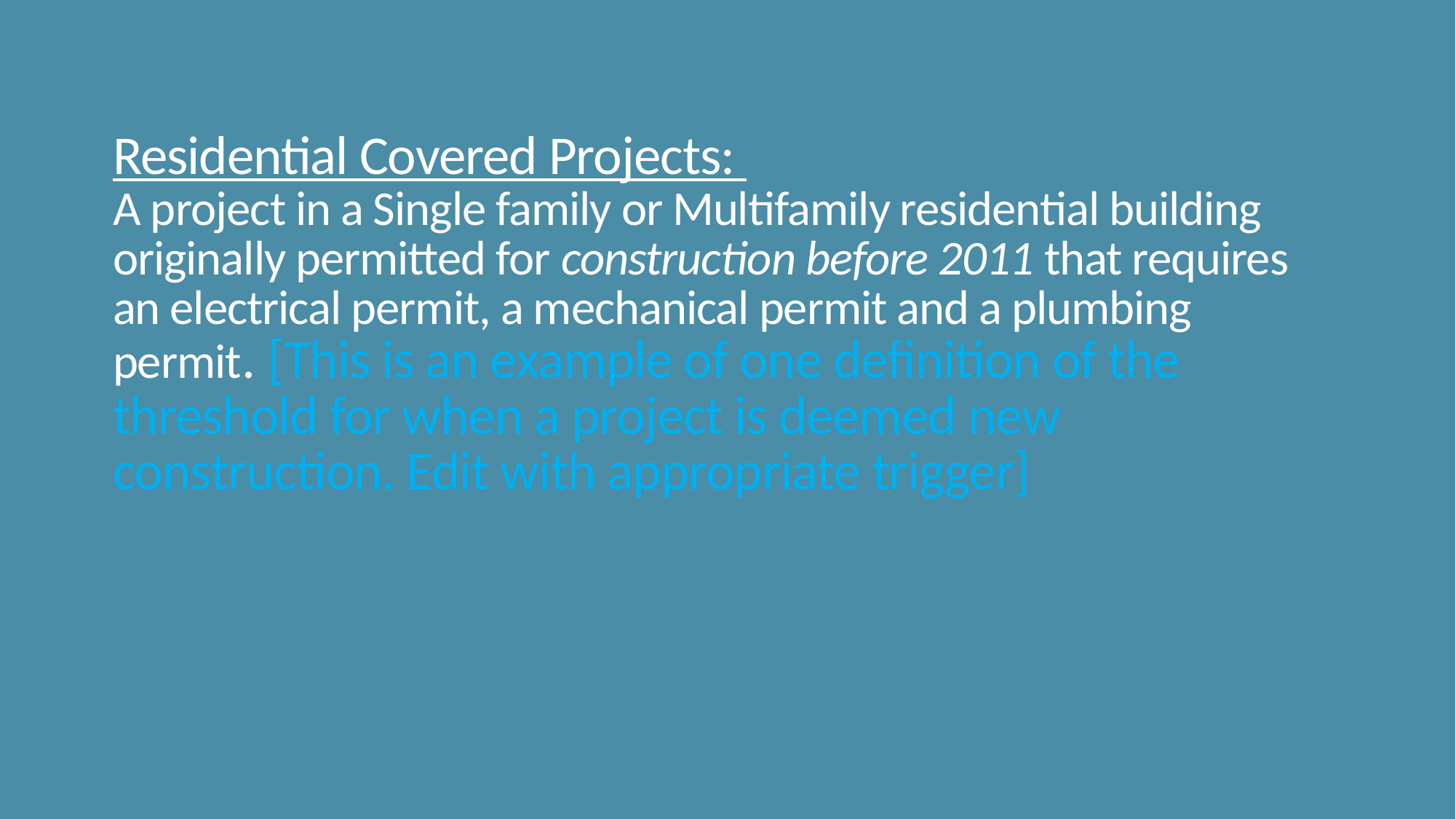

# Residential Covered Projects: A project in a Single family or Multifamily residential building originally permitted for construction before 2011 that requires an electrical permit, a mechanical permit and a plumbing permit. [This is an example of one definition of the threshold for when a project is deemed new construction. Edit with appropriate trigger]